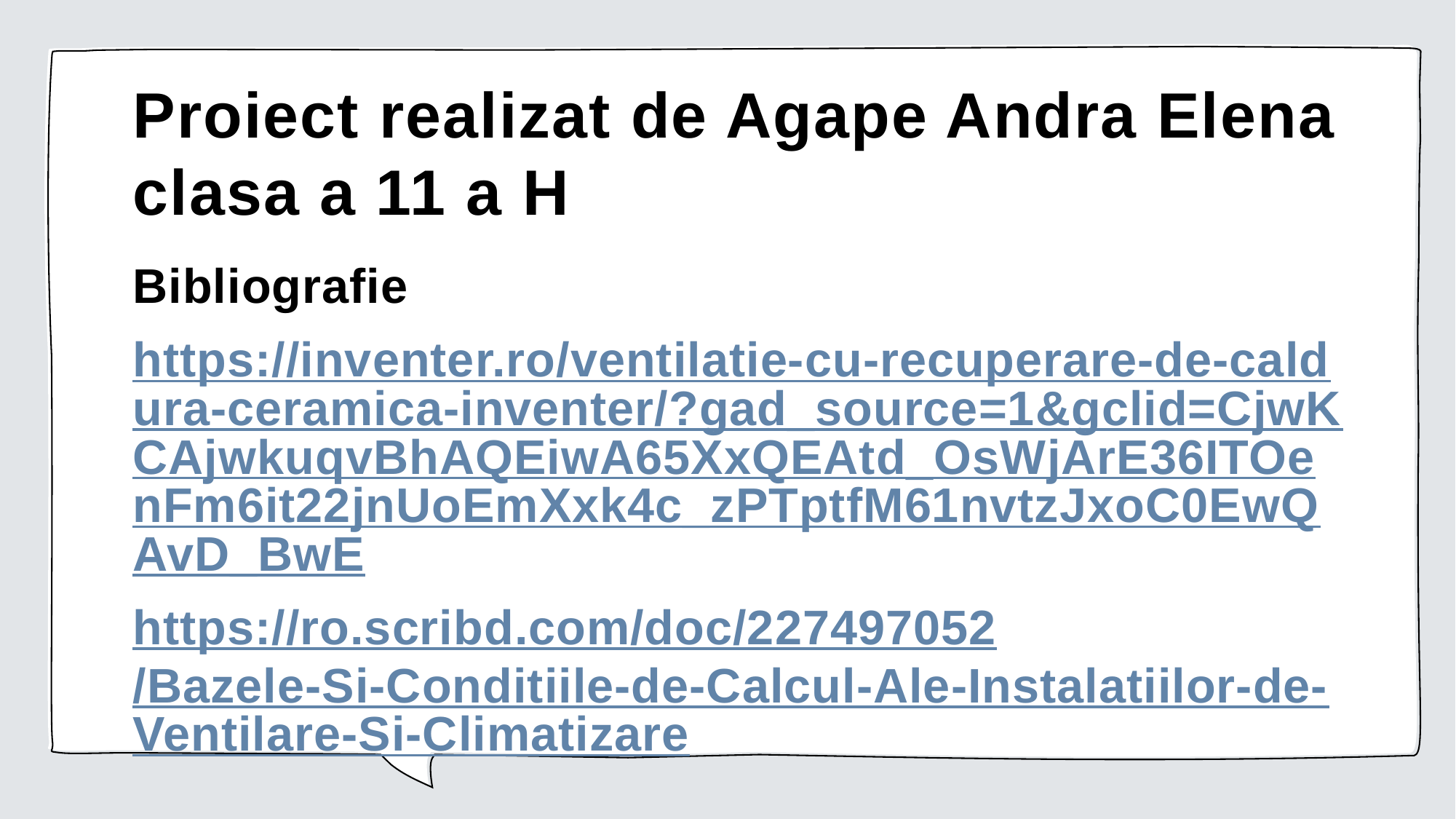

# Proiect realizat de Agape Andra Elena clasa a 11 a H
Bibliografie
https://inventer.ro/ventilatie-cu-recuperare-de-caldura-ceramica-inventer/?gad_source=1&gclid=CjwKCAjwkuqvBhAQEiwA65XxQEAtd_OsWjArE36ITOenFm6it22jnUoEmXxk4c_zPTptfM61nvtzJxoC0EwQAvD_BwE
https://ro.scribd.com/doc/227497052/Bazele-Si-Conditiile-de-Calcul-Ale-Instalatiilor-de-Ventilare-Si-Climatizare